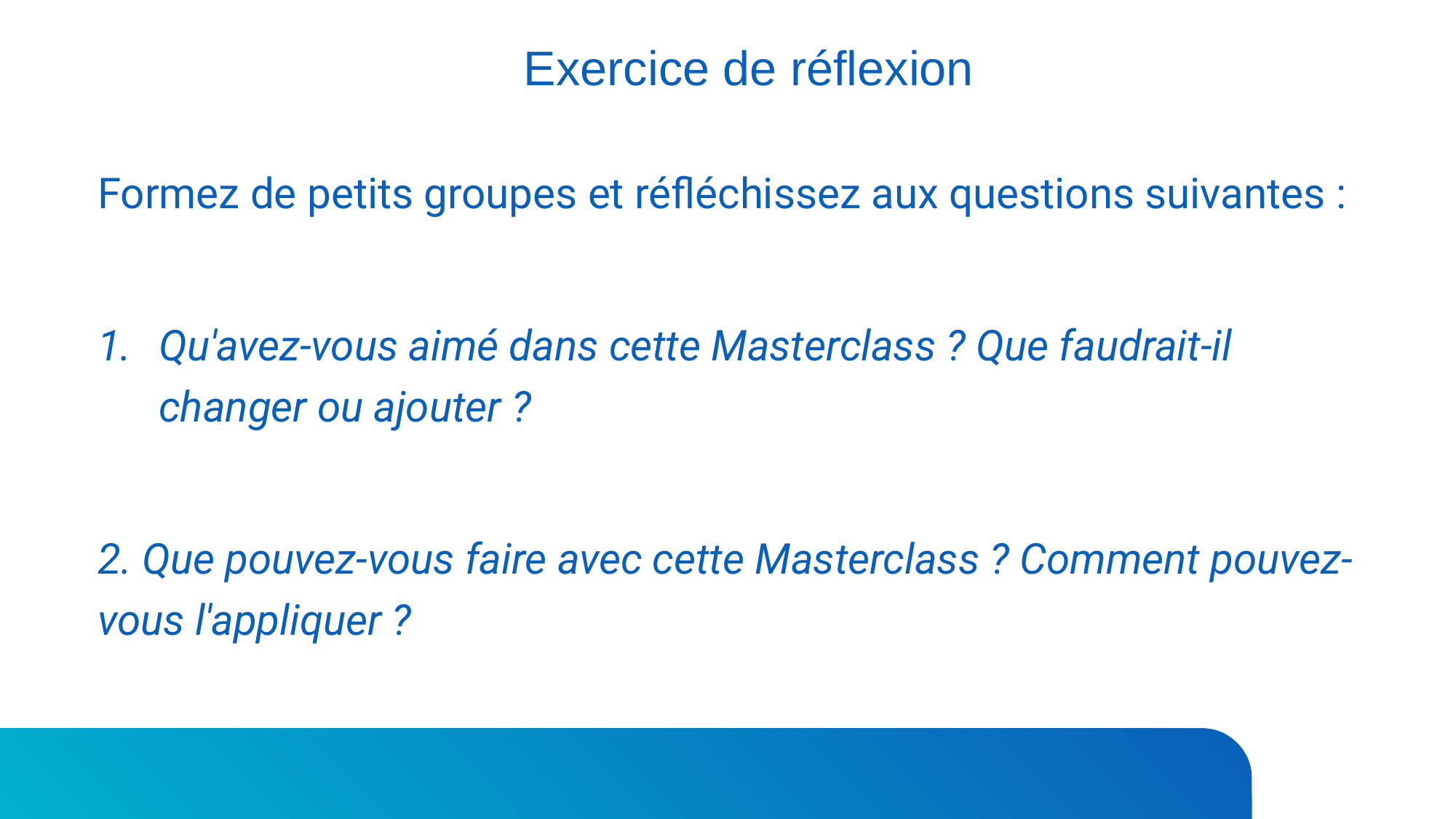

# Exercice de réflexion
Formez de petits groupes et réfléchissez aux questions suivantes :

Qu'avez-vous aimé dans cette Masterclass ? Que faudrait-il changer ou ajouter ?

2. Que pouvez-vous faire avec cette Masterclass ? Comment pouvez-vous l'appliquer ?